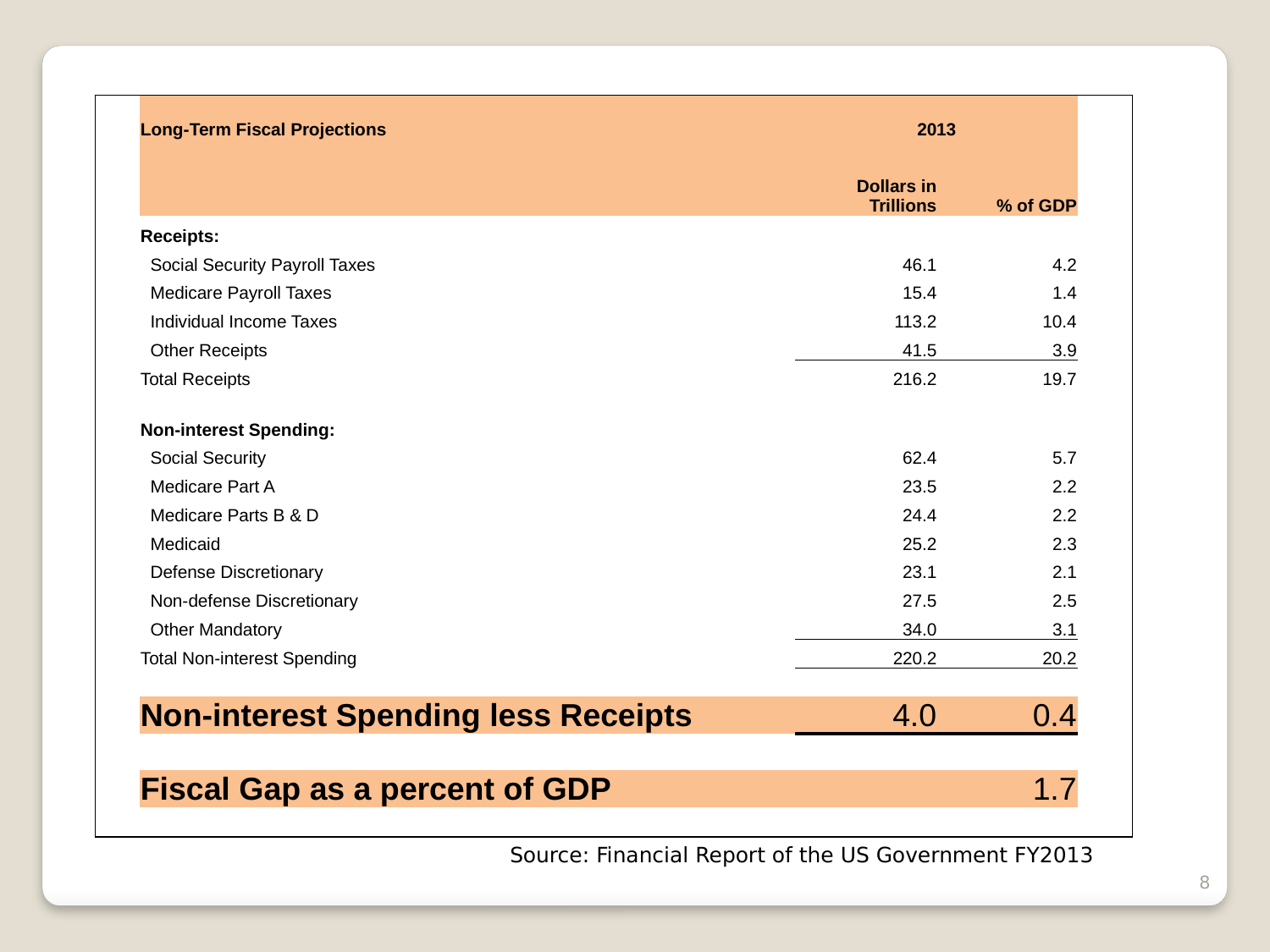

|  | Long-Term Fiscal Projections | 2013 |  |  |
| --- | --- | --- | --- | --- |
|  |  | Dollars in Trillions | % of GDP |  |
|  | Receipts: |  |  |  |
|  | Social Security Payroll Taxes | 46.1 | 4.2 |  |
|  | Medicare Payroll Taxes | 15.4 | 1.4 |  |
|  | Individual Income Taxes | 113.2 | 10.4 |  |
|  | Other Receipts | 41.5 | 3.9 |  |
|  | Total Receipts | 216.2 | 19.7 |  |
|  |  |  |  |  |
|  | Non-interest Spending: |  |  |  |
|  | Social Security | 62.4 | 5.7 |  |
|  | Medicare Part A | 23.5 | 2.2 |  |
|  | Medicare Parts B & D | 24.4 | 2.2 |  |
|  | Medicaid | 25.2 | 2.3 |  |
|  | Defense Discretionary | 23.1 | 2.1 |  |
|  | Non-defense Discretionary | 27.5 | 2.5 |  |
|  | Other Mandatory | 34.0 | 3.1 |  |
|  | Total Non-interest Spending | 220.2 | 20.2 |  |
|  |  |  |  |  |
|  | Non-interest Spending less Receipts | 4.0 | 0.4 |  |
|  |  |  |  |  |
|  | Fiscal Gap as a percent of GDP |  | 1.7 |  |
|  |  |  |  |  |
Source: Financial Report of the US Government FY2013
8